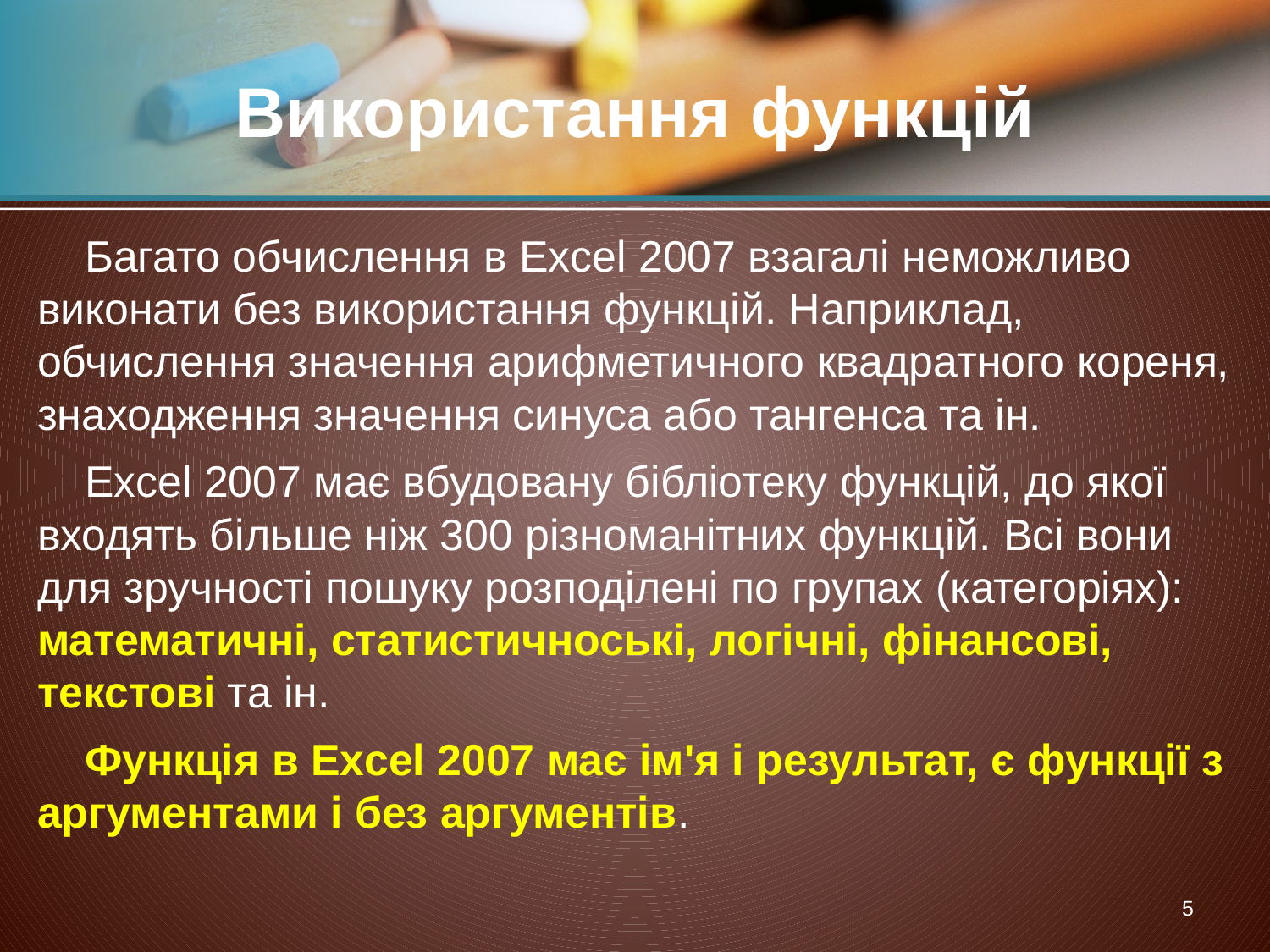

# Використання функцій
Багато обчислення в Excel 2007 взагалі неможливо виконати без використання функцій. Наприклад, обчислення значення арифметичного квадратного кореня, знаходження значення синуса або тангенса та ін.
Excel 2007 має вбудовану бібліотеку функцій, до якої входять більше ніж 300 різноманітних функцій. Всі вони для зручності пошуку розподілені по групах (категоріях): математичні, статистичноські, логічні, фінансові, текстові та ін.
Функція в Excel 2007 має ім'я і результат, є функції з аргументами і без аргументів.
5